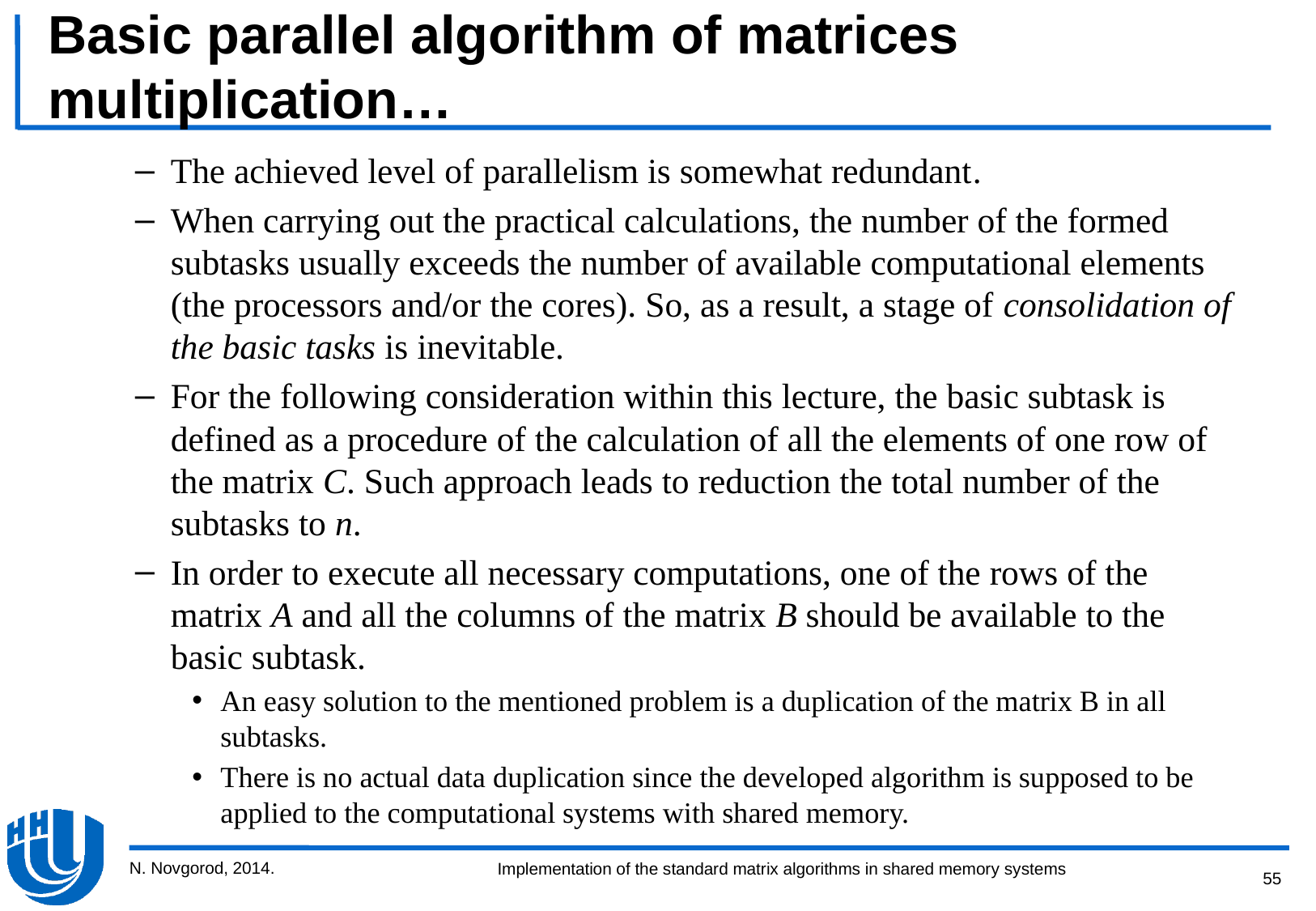

# Basic parallel algorithm of matrices multiplication…
The achieved level of parallelism is somewhat redundant.
When carrying out the practical calculations, the number of the formed subtasks usually exceeds the number of available computational elements (the processors and/or the cores). So, as a result, a stage of consolidation of the basic tasks is inevitable.
For the following consideration within this lecture, the basic subtask is defined as a procedure of the calculation of all the elements of one row of the matrix C. Such approach leads to reduction the total number of the subtasks to n.
In order to execute all necessary computations, one of the rows of the matrix A and all the columns of the matrix B should be available to the basic subtask.
An easy solution to the mentioned problem is a duplication of the matrix B in all subtasks.
There is no actual data duplication since the developed algorithm is supposed to be applied to the computational systems with shared memory.
N. Novgorod, 2014.
55
Implementation of the standard matrix algorithms in shared memory systems